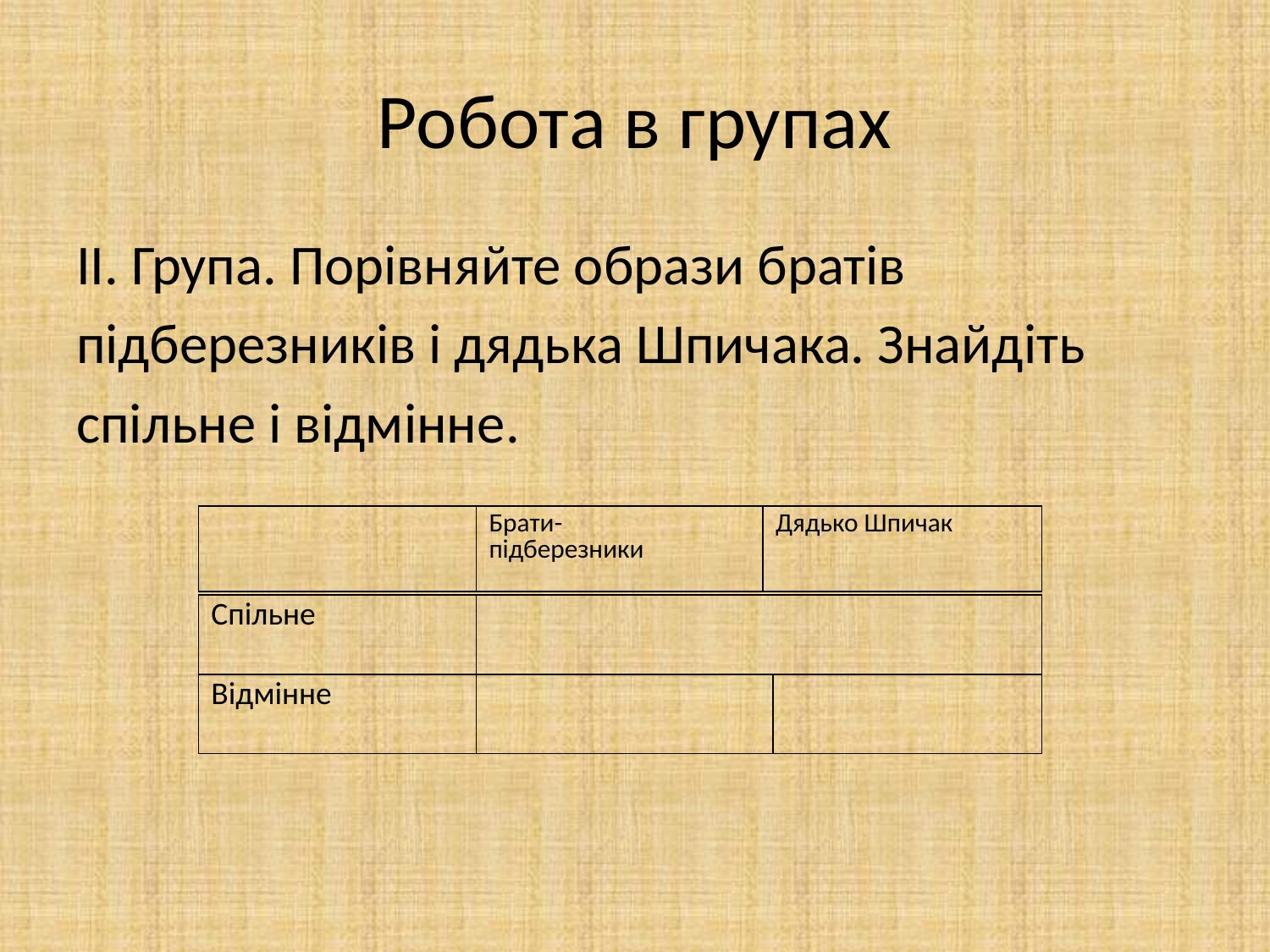

# Робота в групах
ІІ. Група. Порівняйте образи братів
підберезників і дядька Шпичака. Знайдіть
спільне і відмінне.

|  | Брати- підберезники | Дядько Шпичак |
| --- | --- | --- |
| Спільне |  |
| --- | --- |
| Відмінне |  |  |
| --- | --- | --- |